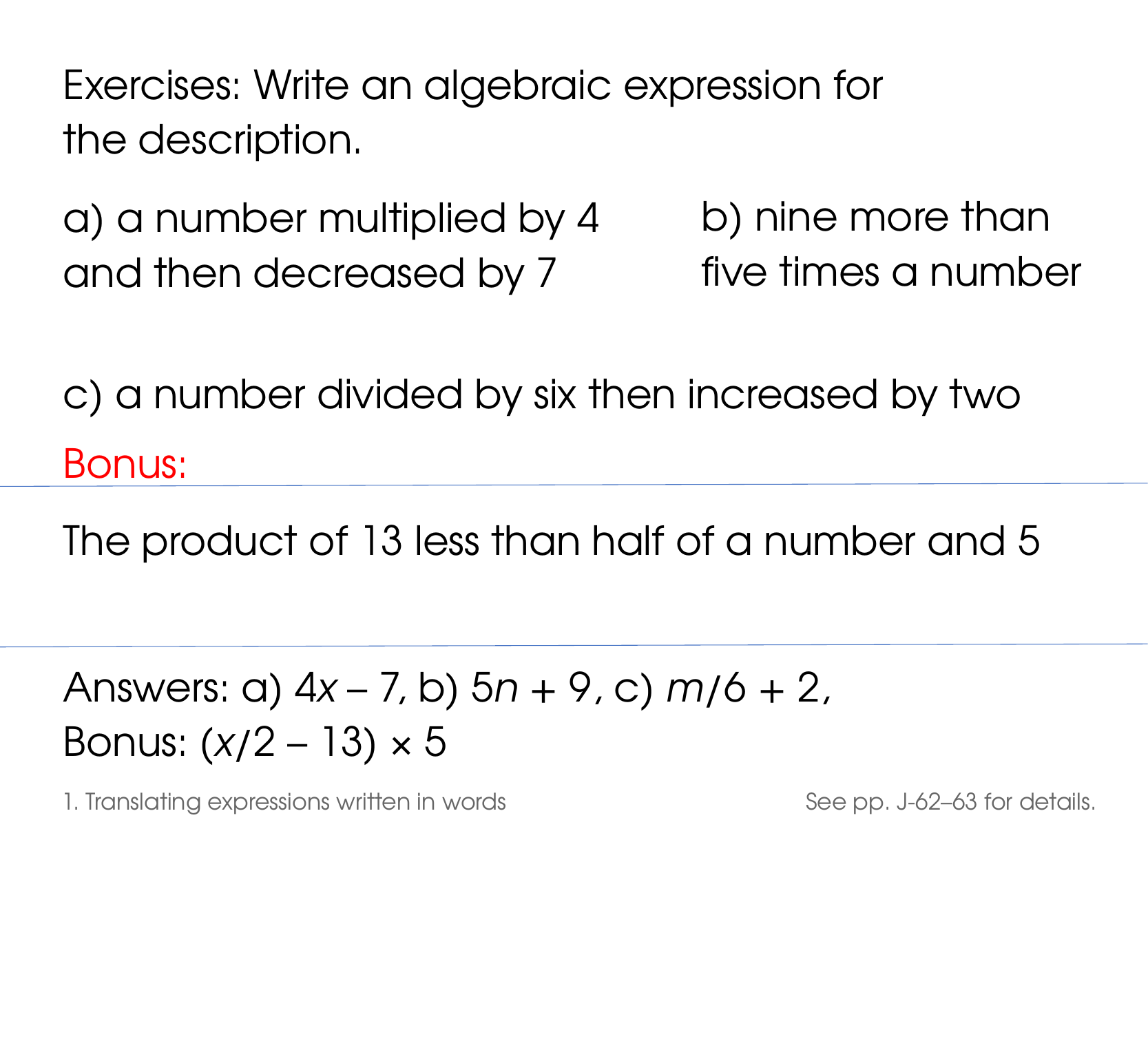

Exercises: Write an algebraic expression for
the description.
b) nine more than
​five times a number
a) a number multiplied by 4
and then decreased by 7
​c) a number divided by six then increased by two
Bonus:
The product of 13 less than half of a number and 5
Answers: a) 4x – 7, b) 5n + 9, c) m/6 + 2, Bonus: (x/2 – 13) × 5
1. Translating expressions written in words
See pp. J-62–63 for details.